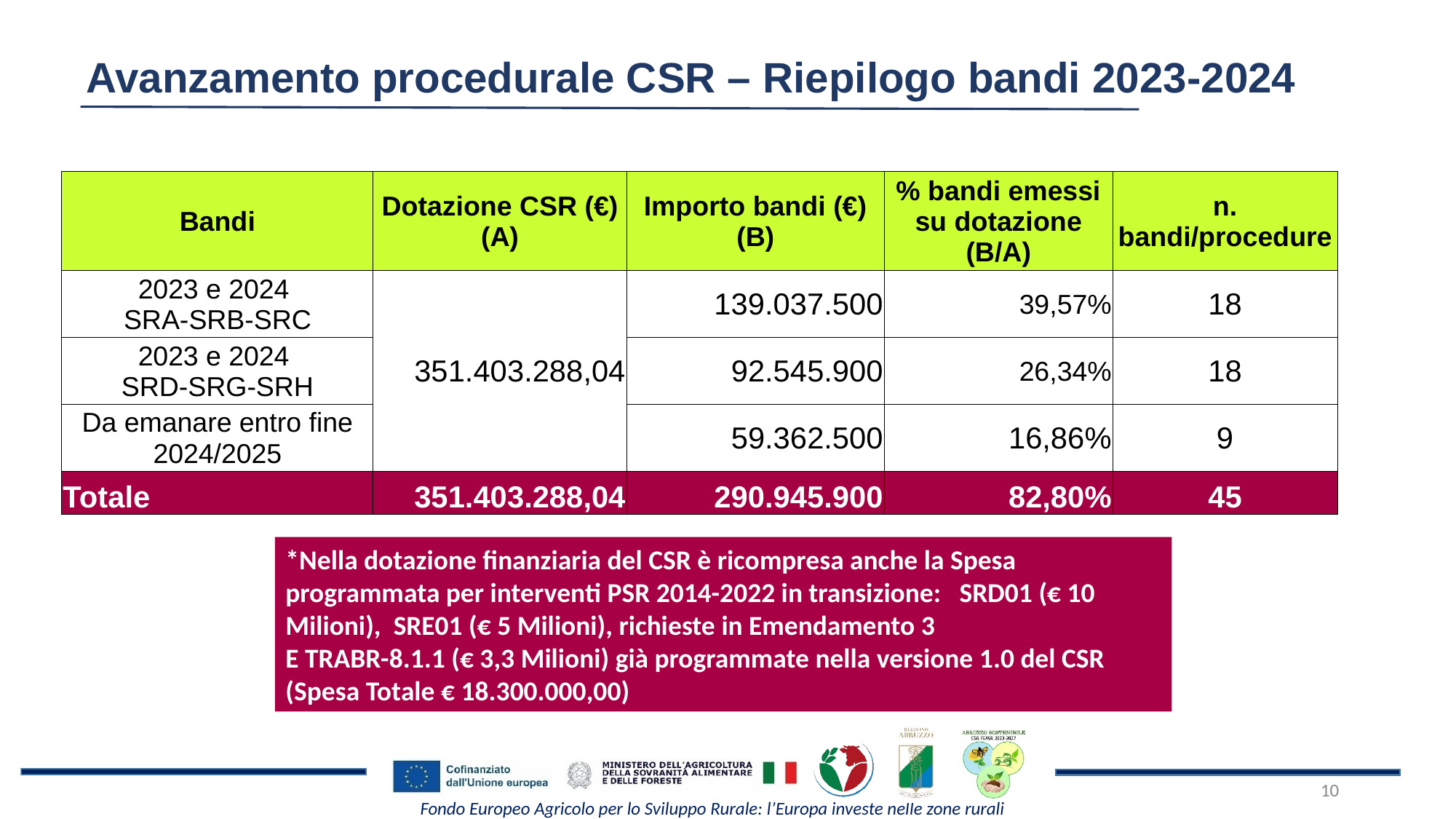

Avanzamento procedurale CSR – Riepilogo bandi 2023-2024

| Bandi | Dotazione CSR (€) (A) | Importo bandi (€) (B) | % bandi emessi su dotazione (B/A) | n. bandi/procedure |
| --- | --- | --- | --- | --- |
| 2023 e 2024 SRA-SRB-SRC | 351.403.288,04 | 139.037.500 | 39,57% | 18 |
| 2023 e 2024 SRD-SRG-SRH |  | 92.545.900 | 26,34% | 18 |
| Da emanare entro fine 2024/2025 |  | 59.362.500 | 16,86% | 9 |
| Totale | 351.403.288,04 | 290.945.900 | 82,80% | 45 |
*Nella dotazione finanziaria del CSR è ricompresa anche la Spesa programmata per interventi PSR 2014-2022 in transizione:   SRD01 (€ 10 Milioni),  SRE01 (€ 5 Milioni), richieste in Emendamento 3
E TRABR-8.1.1 (€ 3,3 Milioni) già programmate nella versione 1.0 del CSR (Spesa Totale € 18.300.000,00)